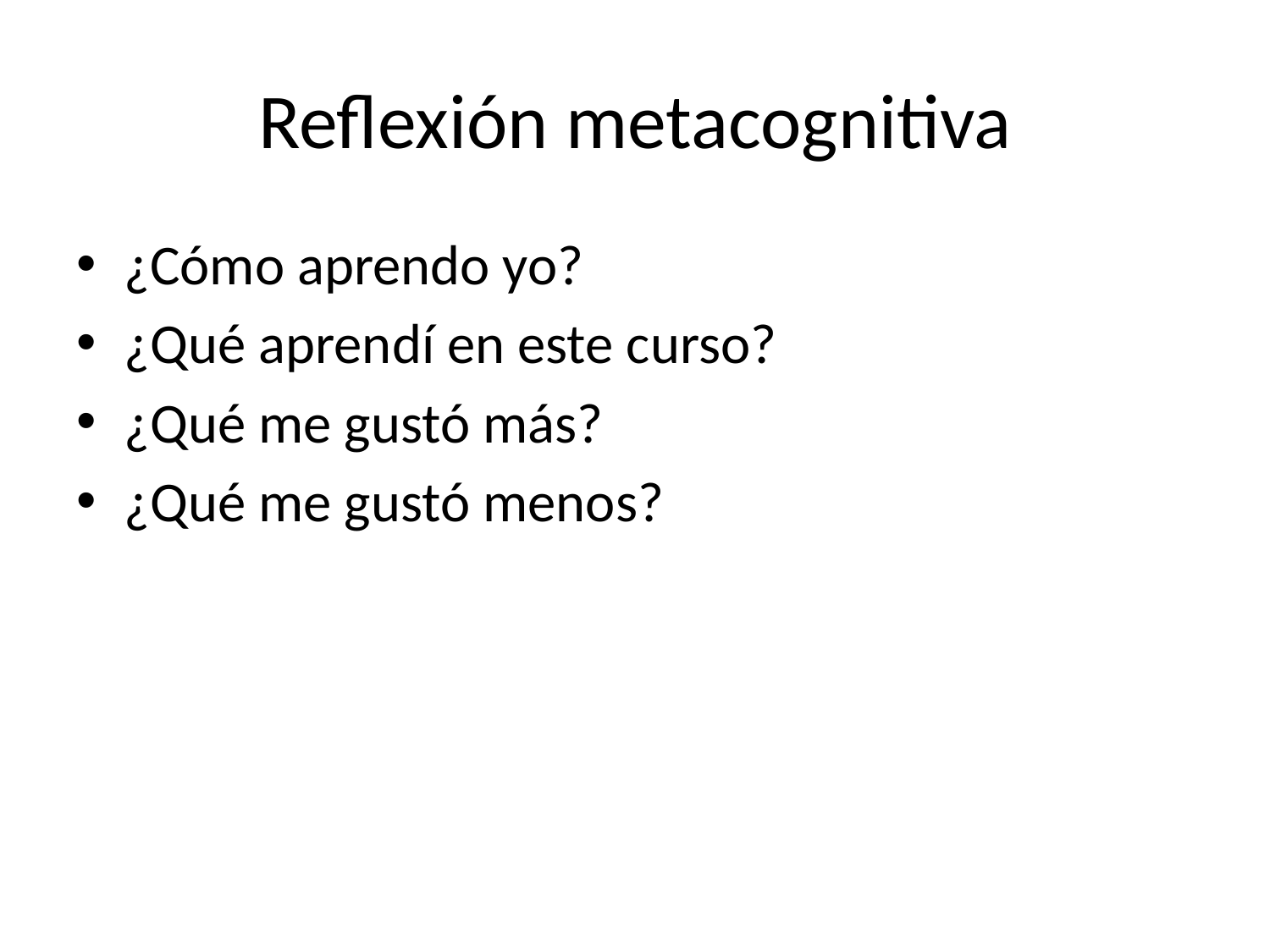

# Reflexión metacognitiva
¿Cómo aprendo yo?
¿Qué aprendí en este curso?
¿Qué me gustó más?
¿Qué me gustó menos?